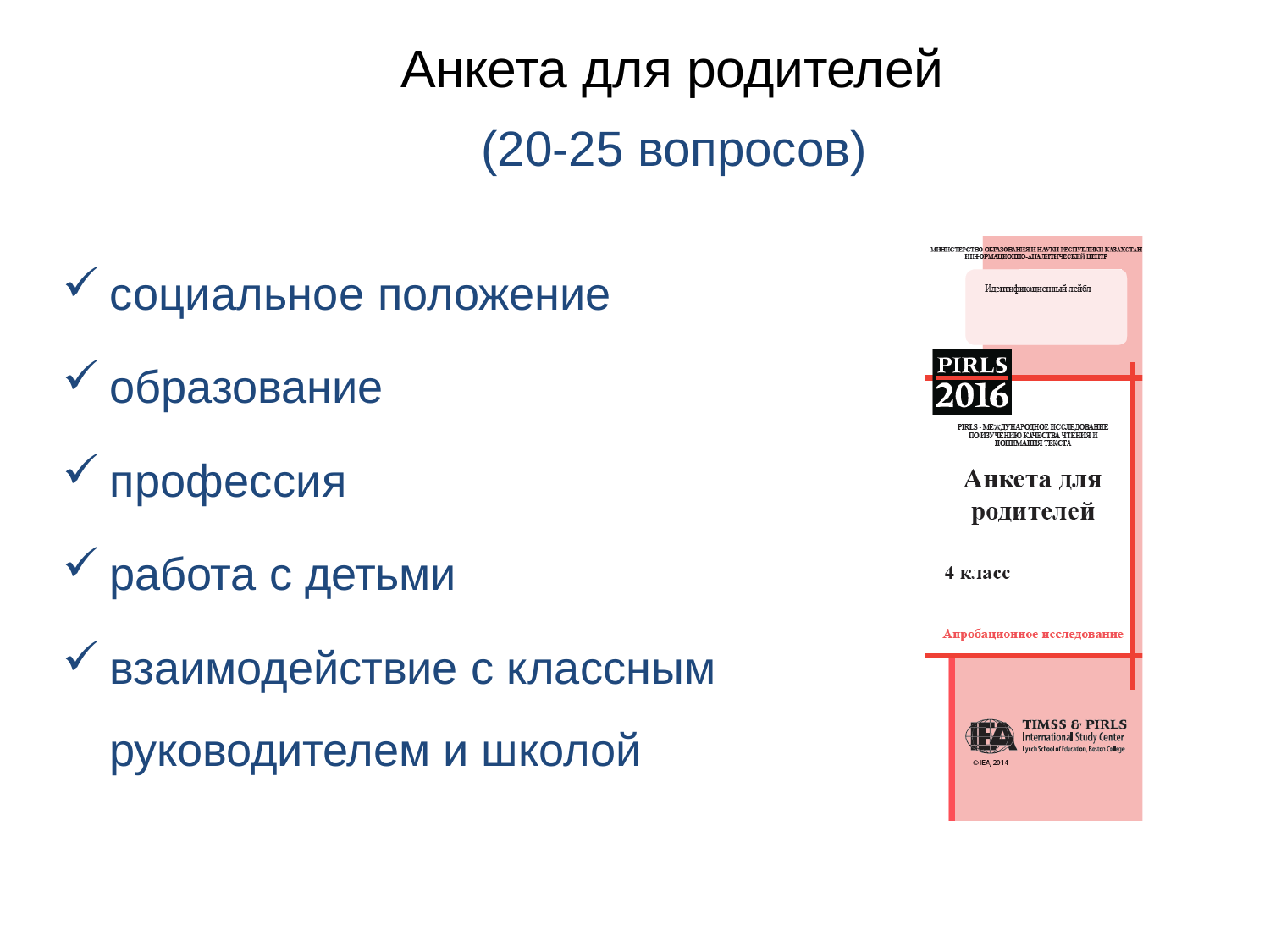

# Анкета для родителей
(20-25 вопросов)

социальное положение
образование
профессия
работа с детьми
взаимодействие с классным
руководителем и школой